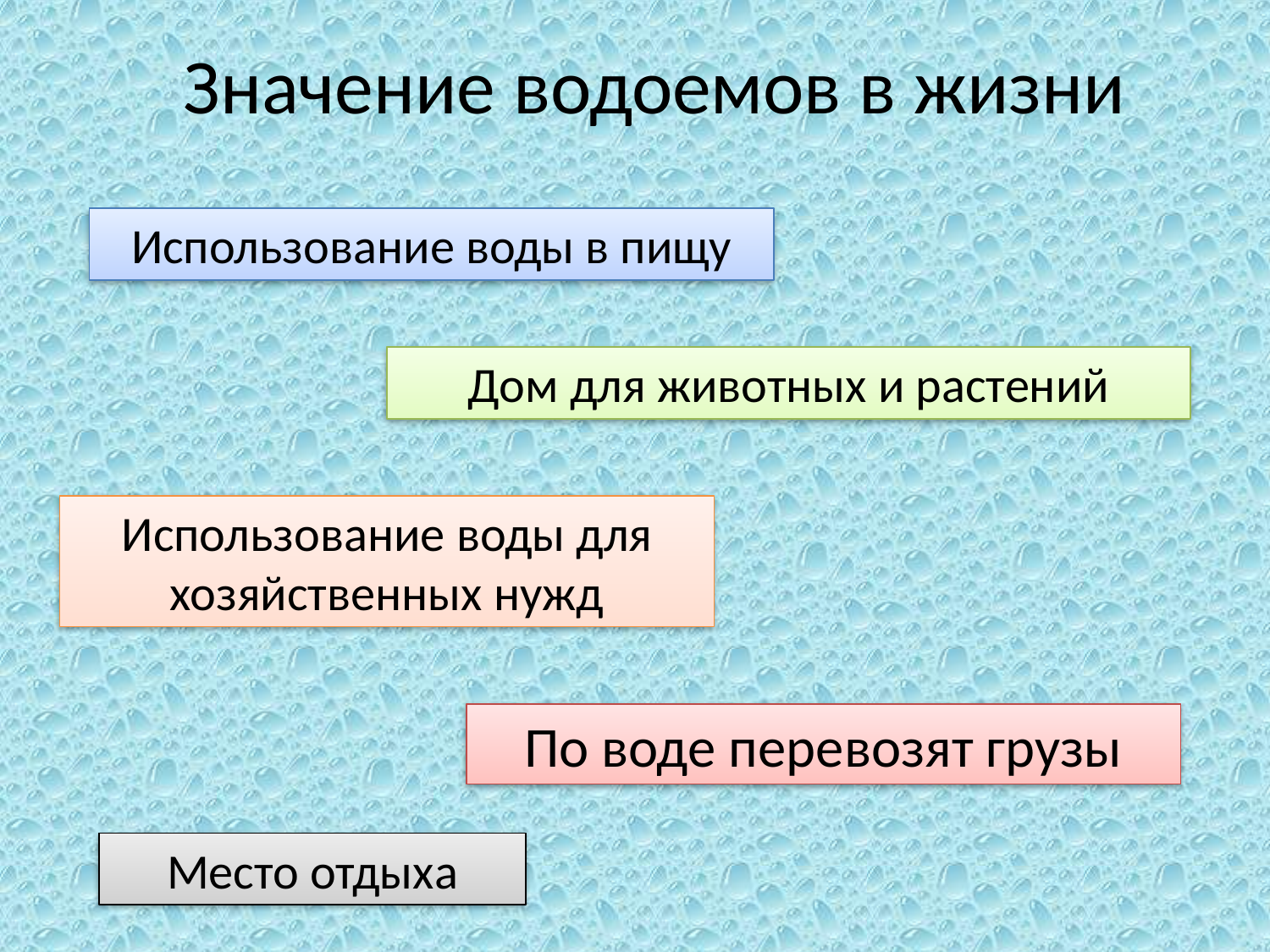

Значение водоемов в жизни
Использование воды в пищу
Дом для животных и растений
Использование воды для хозяйственных нужд
По воде перевозят грузы
Место отдыха